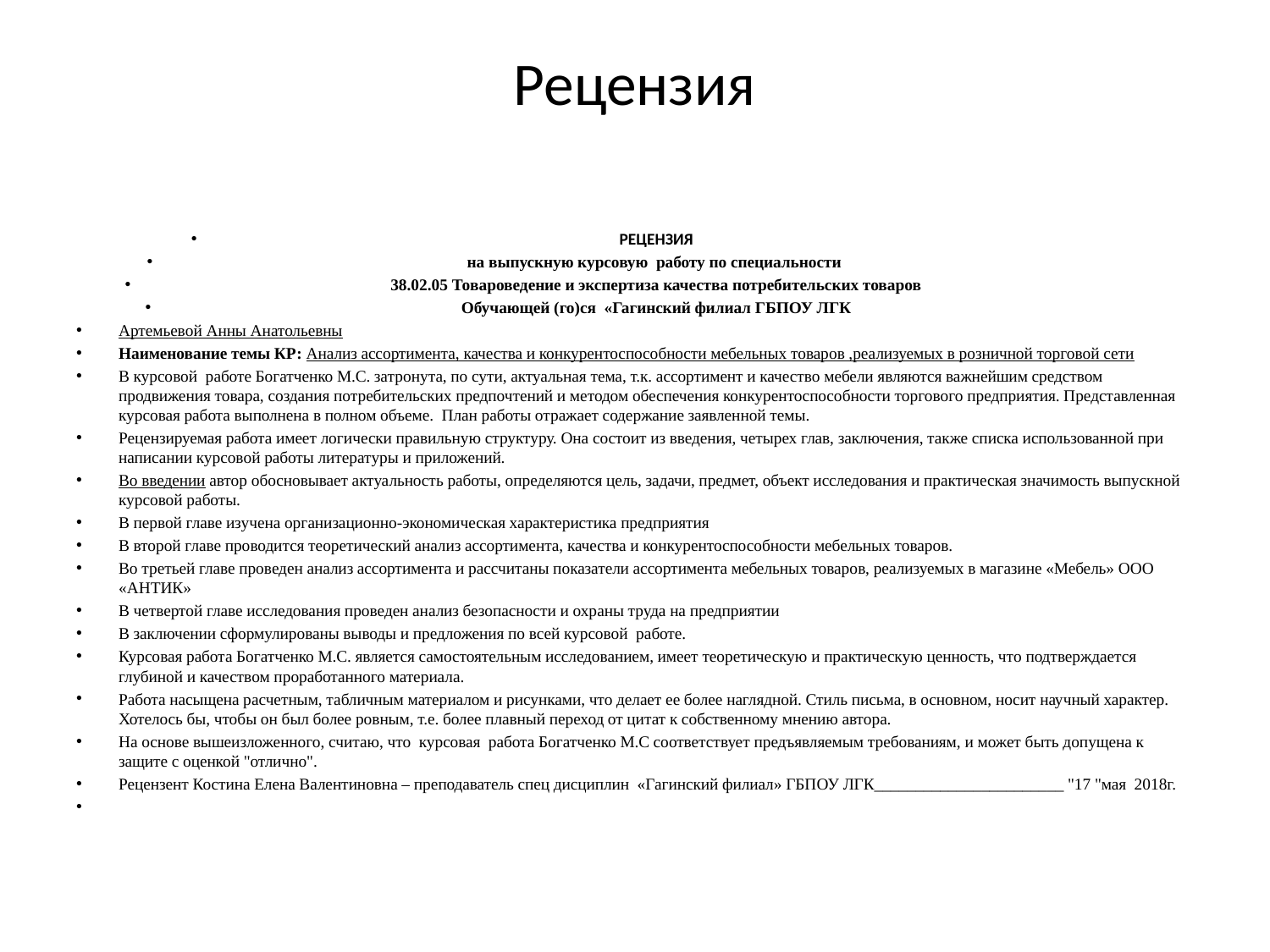

# Рецензия
РЕЦЕНЗИЯ
на выпускную курсовую  работу по специальности
38.02.05 Товароведение и экспертиза качества потребительских товаров
Обучающей (го)ся  «Гагинский филиал ГБПОУ ЛГК
Артемьевой Анны Анатольевны
Наименование темы КР: Анализ ассортимента, качества и конкурентоспособности мебельных товаров ,реализуемых в розничной торговой сети
В курсовой  работе Богатченко М.С. затронута, по сути, актуальная тема, т.к. ассортимент и качество мебели являются важнейшим средством продвижения товара, создания потребительских предпочтений и методом обеспечения конкурентоспособности торгового предприятия. Представленная  курсовая работа выполнена в полном объеме.  План работы отражает содержание заявленной темы.
Рецензируемая работа имеет логически правильную структуру. Она состоит из введения, четырех глав, заключения, также списка использованной при написании курсовой работы литературы и приложений.
Во введении автор обосновывает актуальность работы, определяются цель, задачи, предмет, объект исследования и практическая значимость выпускной курсовой работы.
В первой главе изучена организационно-экономическая характеристика предприятия
В второй главе проводится теоретический анализ ассортимента, качества и конкурентоспособности мебельных товаров.
Во третьей главе проведен анализ ассортимента и рассчитаны показатели ассортимента мебельных товаров, реализуемых в магазине «Мебель» ООО «АНТИК»
В четвертой главе исследования проведен анализ безопасности и охраны труда на предприятии
В заключении сформулированы выводы и предложения по всей курсовой  работе.
Курсовая работа Богатченко М.С. является самостоятельным исследованием, имеет теоретическую и практическую ценность, что подтверждается глубиной и качеством проработанного материала.
Работа насыщена расчетным, табличным материалом и рисунками, что делает ее более наглядной. Стиль письма, в основном, носит научный характер. Хотелось бы, чтобы он был более ровным, т.е. более плавный переход от цитат к собственному мнению автора.
На основе вышеизложенного, считаю, что  курсовая  работа Богатченко М.С соответствует предъявляемым требованиям, и может быть допущена к защите с оценкой "отлично".
Рецензент Костина Елена Валентиновна – преподаватель спец дисциплин  «Гагинский филиал» ГБПОУ ЛГК_______________________ "17 "мая  2018г.